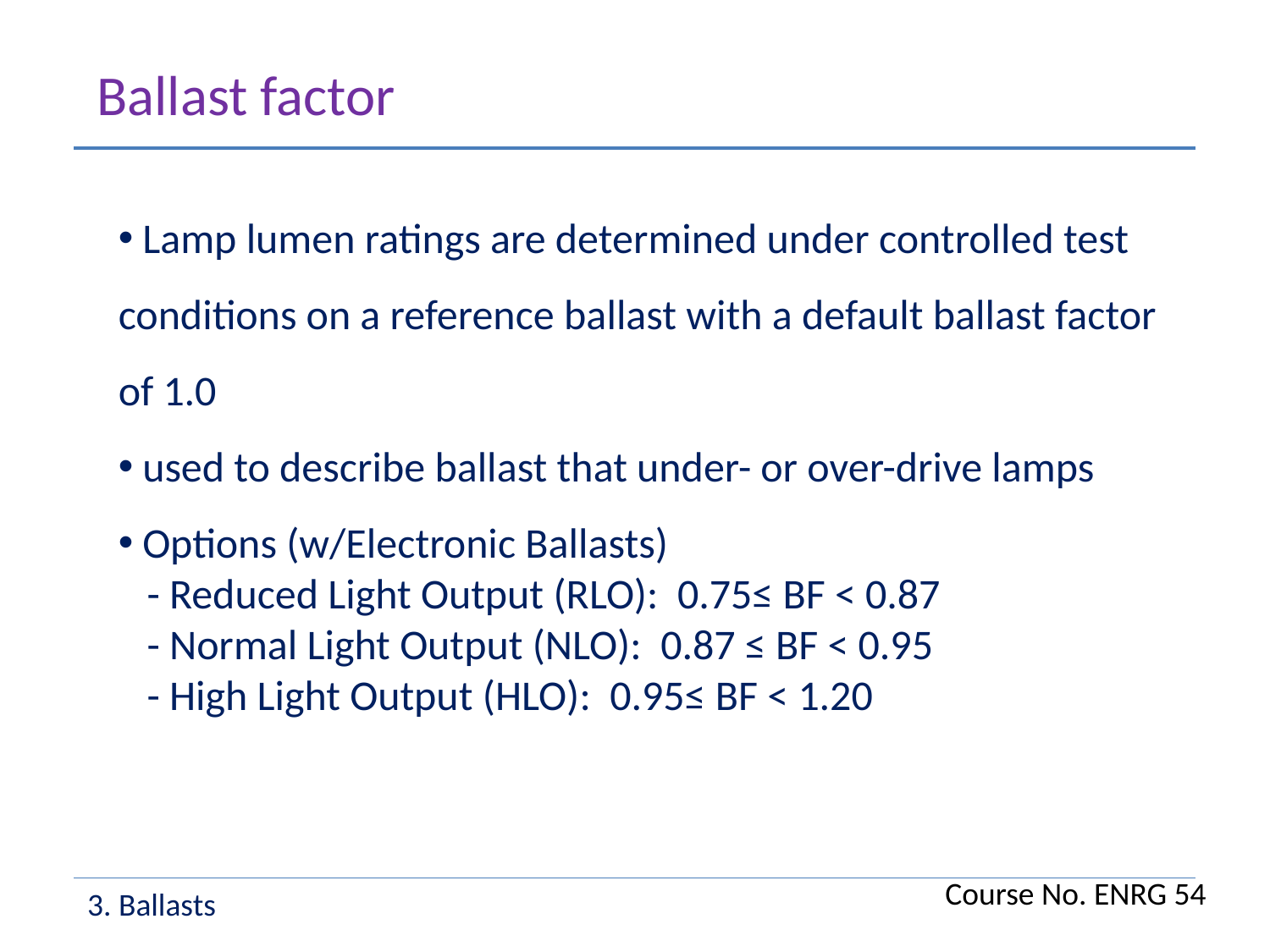

Ballast factor
 Lamp lumen ratings are determined under controlled test conditions on a reference ballast with a default ballast factor of 1.0
 used to describe ballast that under- or over-drive lamps
 Options (w/Electronic Ballasts)
   - Reduced Light Output (RLO):  0.75≤ BF < 0.87
   - Normal Light Output (NLO):  0.87 ≤ BF < 0.95
   - High Light Output (HLO):  0.95≤ BF < 1.20
Course No. ENRG 54
3. Ballasts